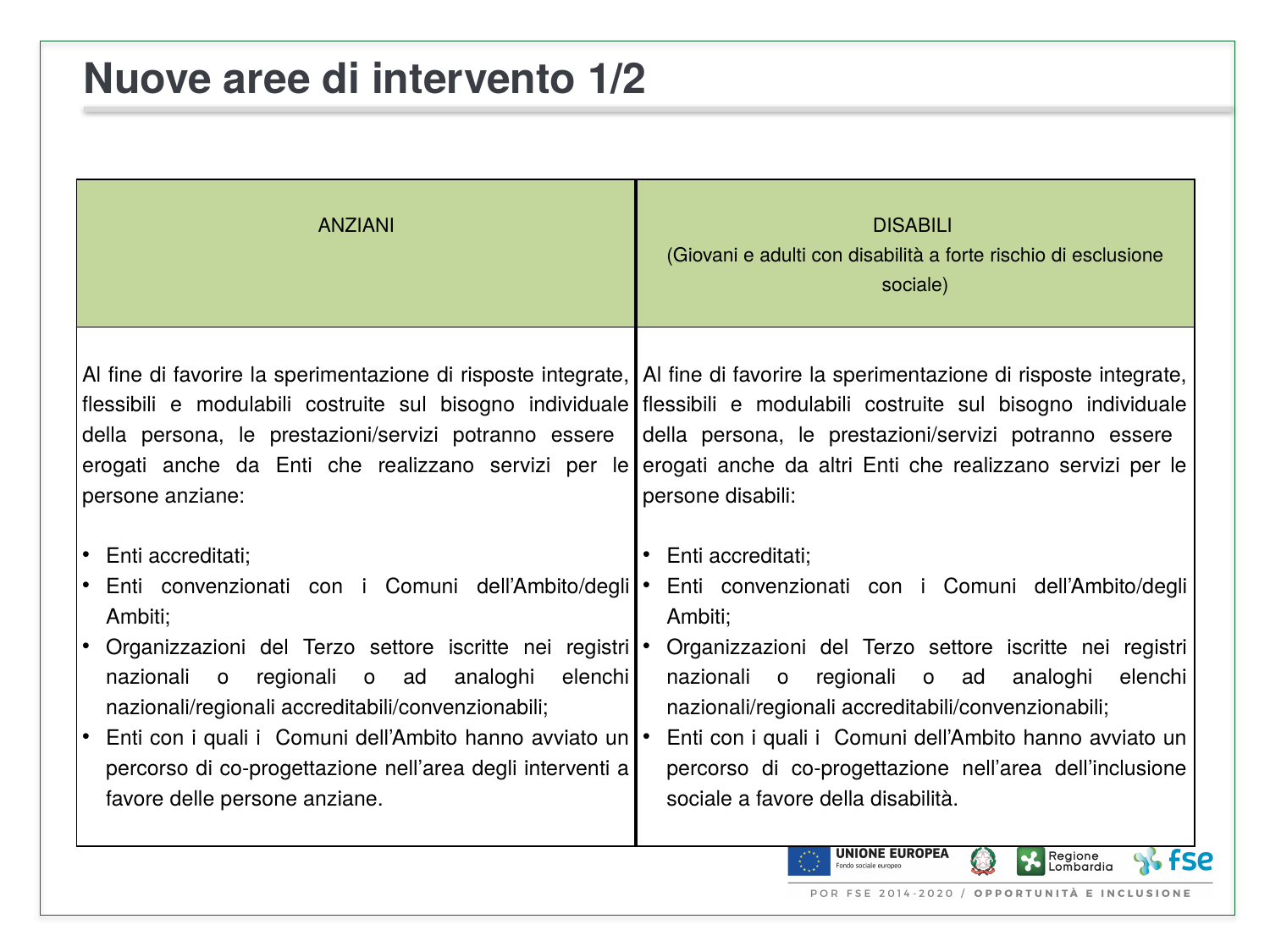

# Nuove aree di intervento 1/2
| ANZIANI | DISABILI (Giovani e adulti con disabilità a forte rischio di esclusione sociale) |
| --- | --- |
| Al fine di favorire la sperimentazione di risposte integrate, flessibili e modulabili costruite sul bisogno individuale della persona, le prestazioni/servizi potranno essere erogati anche da Enti che realizzano servizi per le persone anziane: Enti accreditati; Enti convenzionati con i Comuni dell’Ambito/degli Ambiti; Organizzazioni del Terzo settore iscritte nei registri nazionali o regionali o ad analoghi elenchi nazionali/regionali accreditabili/convenzionabili; Enti con i quali i Comuni dell’Ambito hanno avviato un percorso di co-progettazione nell’area degli interventi a favore delle persone anziane. | Al fine di favorire la sperimentazione di risposte integrate, flessibili e modulabili costruite sul bisogno individuale della persona, le prestazioni/servizi potranno essere erogati anche da altri Enti che realizzano servizi per le persone disabili: Enti accreditati; Enti convenzionati con i Comuni dell’Ambito/degli Ambiti; Organizzazioni del Terzo settore iscritte nei registri nazionali o regionali o ad analoghi elenchi nazionali/regionali accreditabili/convenzionabili; Enti con i quali i Comuni dell’Ambito hanno avviato un percorso di co-progettazione nell’area dell’inclusione sociale a favore della disabilità. |